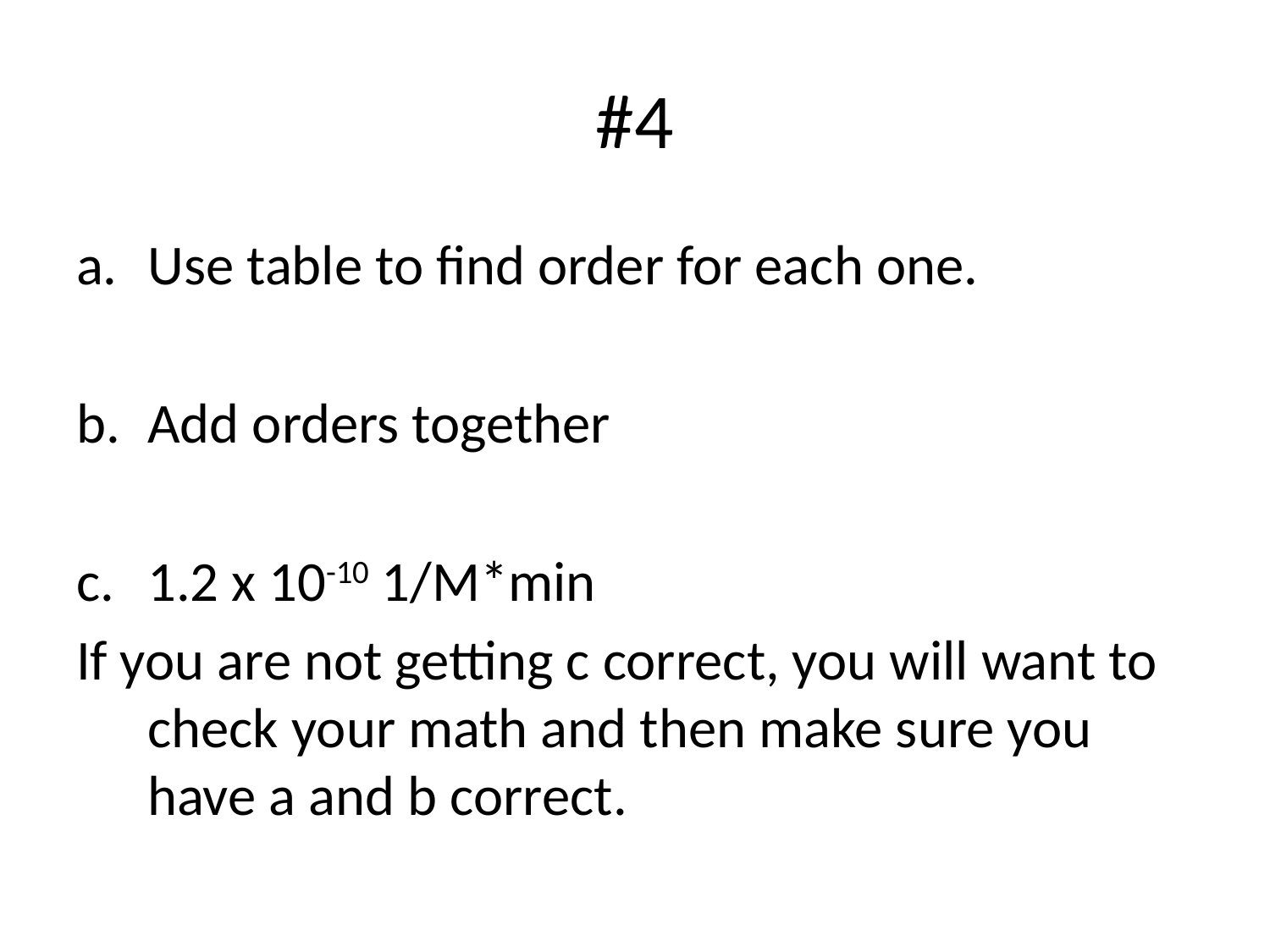

# #4
Use table to find order for each one.

Add orders together

1.2 x 10-10 1/M*min
If you are not getting c correct, you will want to check your math and then make sure you have a and b correct.